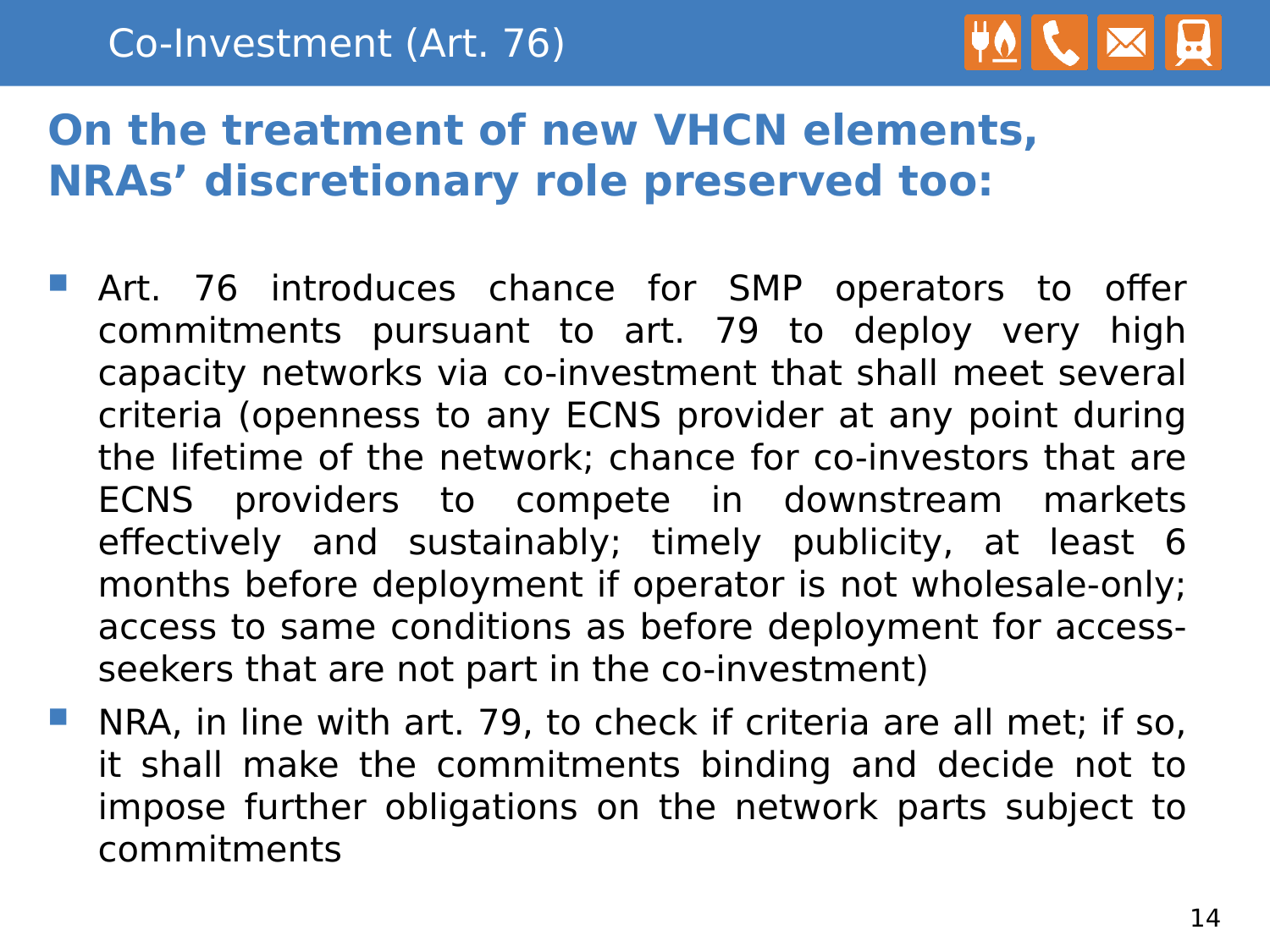

# Co-Investment (Art. 76)
On the treatment of new VHCN elements, NRAs’ discretionary role preserved too:
Art. 76 introduces chance for SMP operators to offer commitments pursuant to art. 79 to deploy very high capacity networks via co-investment that shall meet several criteria (openness to any ECNS provider at any point during the lifetime of the network; chance for co-investors that are ECNS providers to compete in downstream markets effectively and sustainably; timely publicity, at least 6 months before deployment if operator is not wholesale-only; access to same conditions as before deployment for access-seekers that are not part in the co-investment)
NRA, in line with art. 79, to check if criteria are all met; if so, it shall make the commitments binding and decide not to impose further obligations on the network parts subject to commitments
14